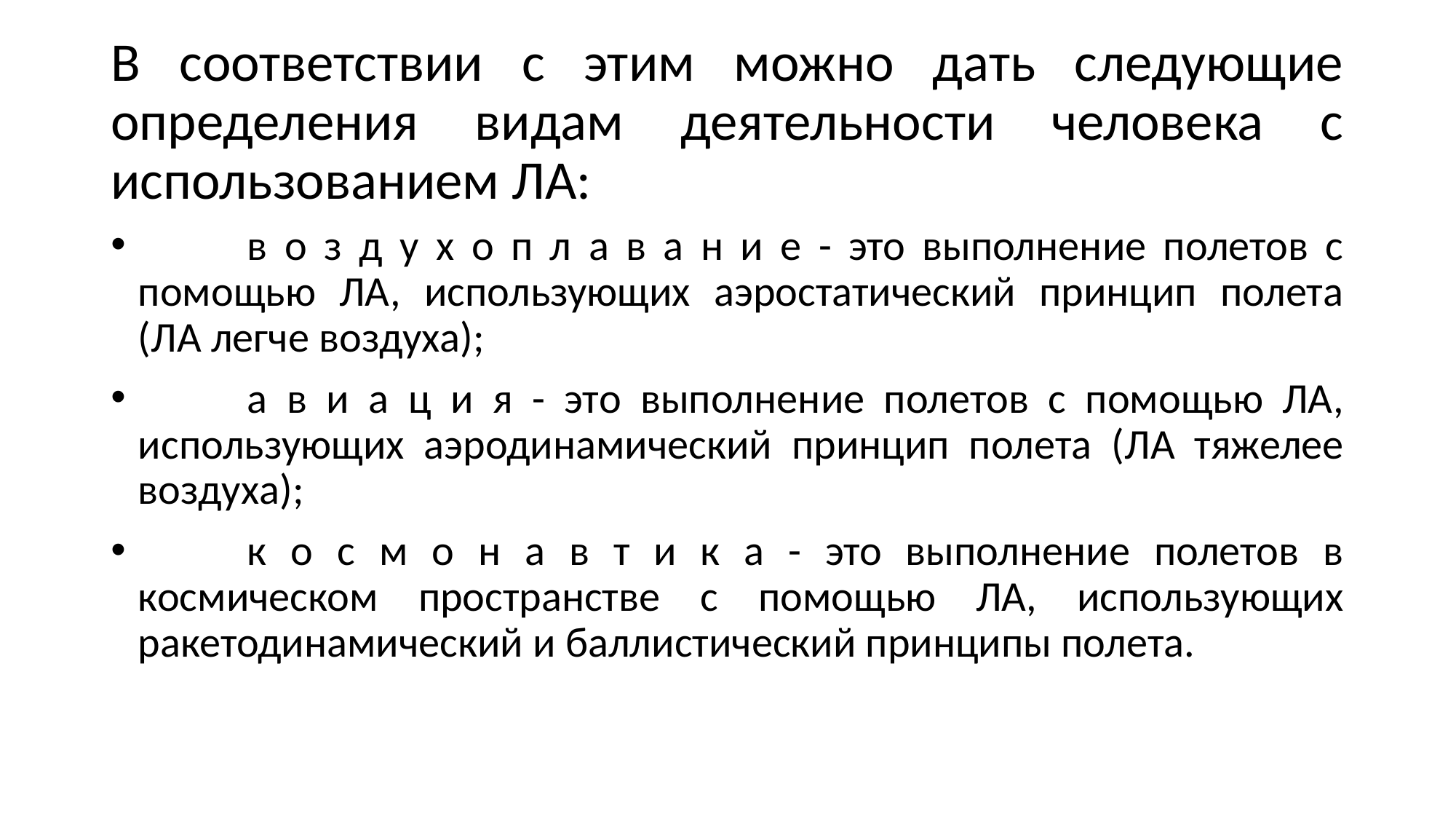

# В соответствии с этим можно дать следующие определения видам деятельности человека с использованием ЛА:
	в о з д у х о п л а в а н и е - это выполнение полетов с помощью ЛА, использующих аэростатический принцип полета (ЛА легче воздуха);
	а в и а ц и я - это выполнение полетов с помощью ЛА, использующих аэродинамический принцип полета (ЛА тяжелее воздуха);
	к о с м о н а в т и к а - это выполнение полетов в космическом пространстве с помощью ЛА, использующих ракетодинамический и баллистический принципы полета.